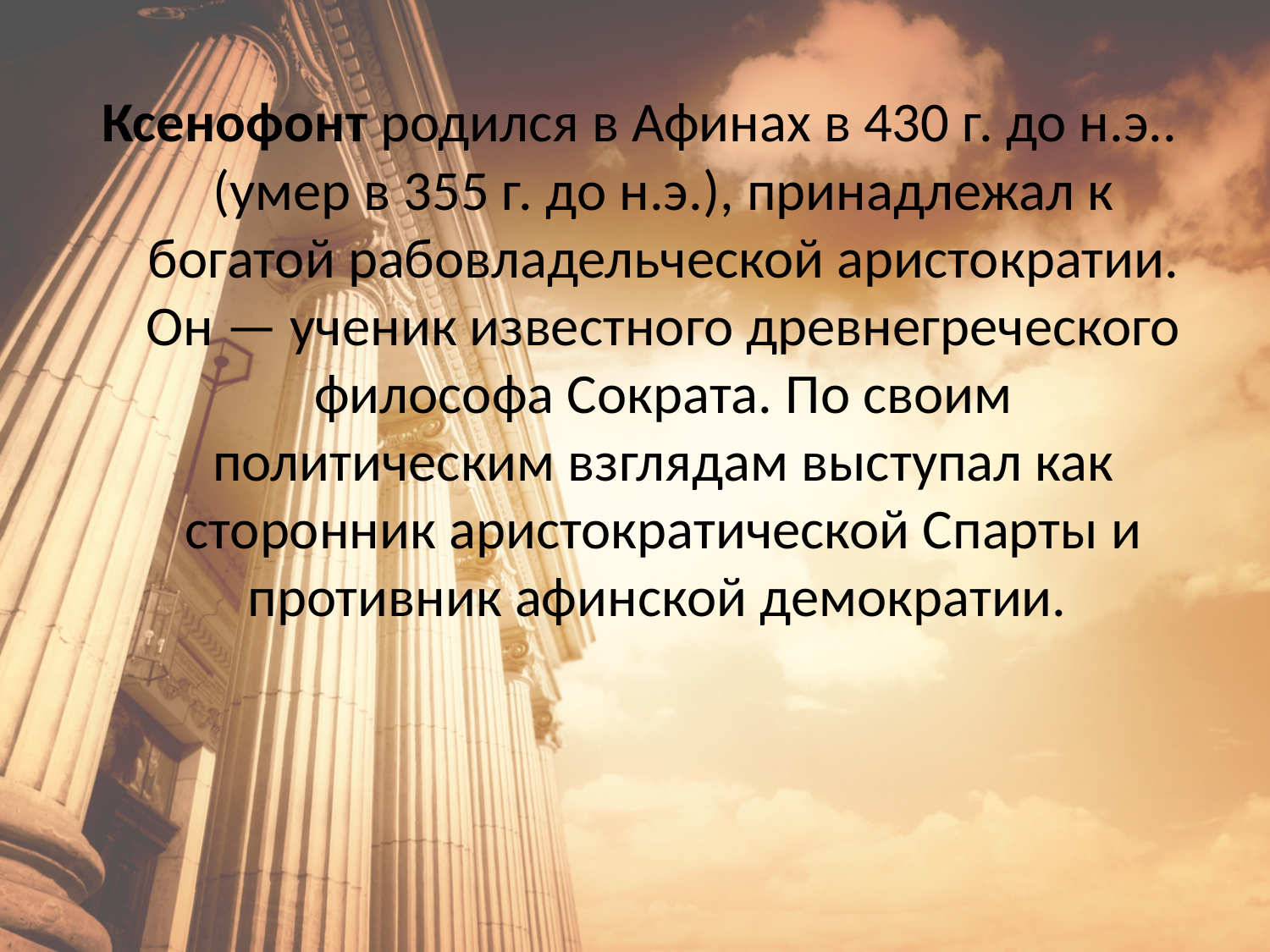

Ксенофонт родился в Афинах в 430 г. до н.э.. (умер в 355 г. до н.э.), принадлежал к богатой рабовладельческой аристократии. Он — ученик известного древнегреческого философа Сократа. По своим политическим взглядам выступал как сторонник аристократической Спарты и противник афинской демократии.